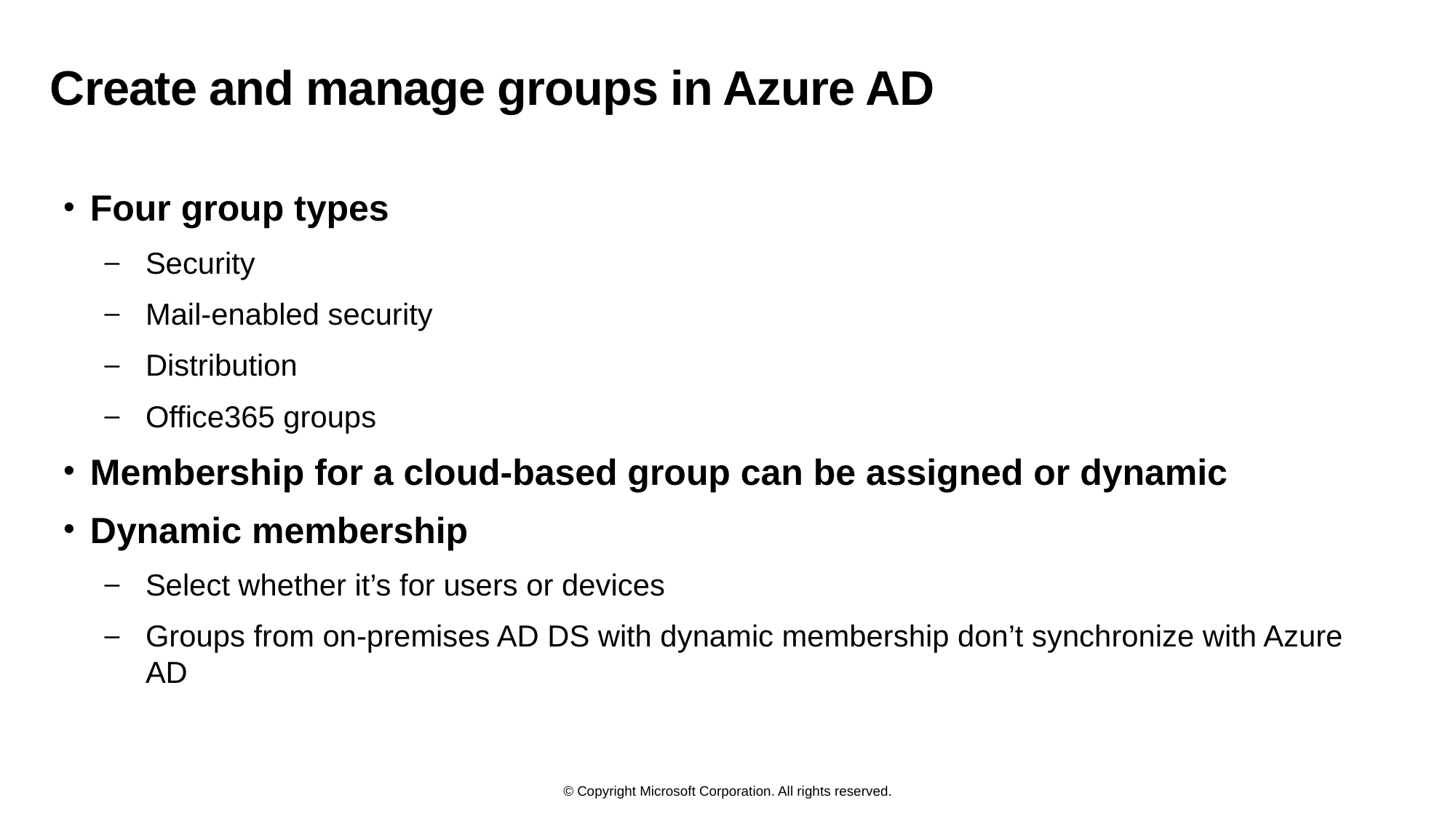

# Create and manage groups in Azure AD
Four group types
Security
Mail-enabled security
Distribution
Office365 groups
Membership for a cloud-based group can be assigned or dynamic
Dynamic membership
Select whether it’s for users or devices
Groups from on-premises AD DS with dynamic membership don’t synchronize with Azure AD